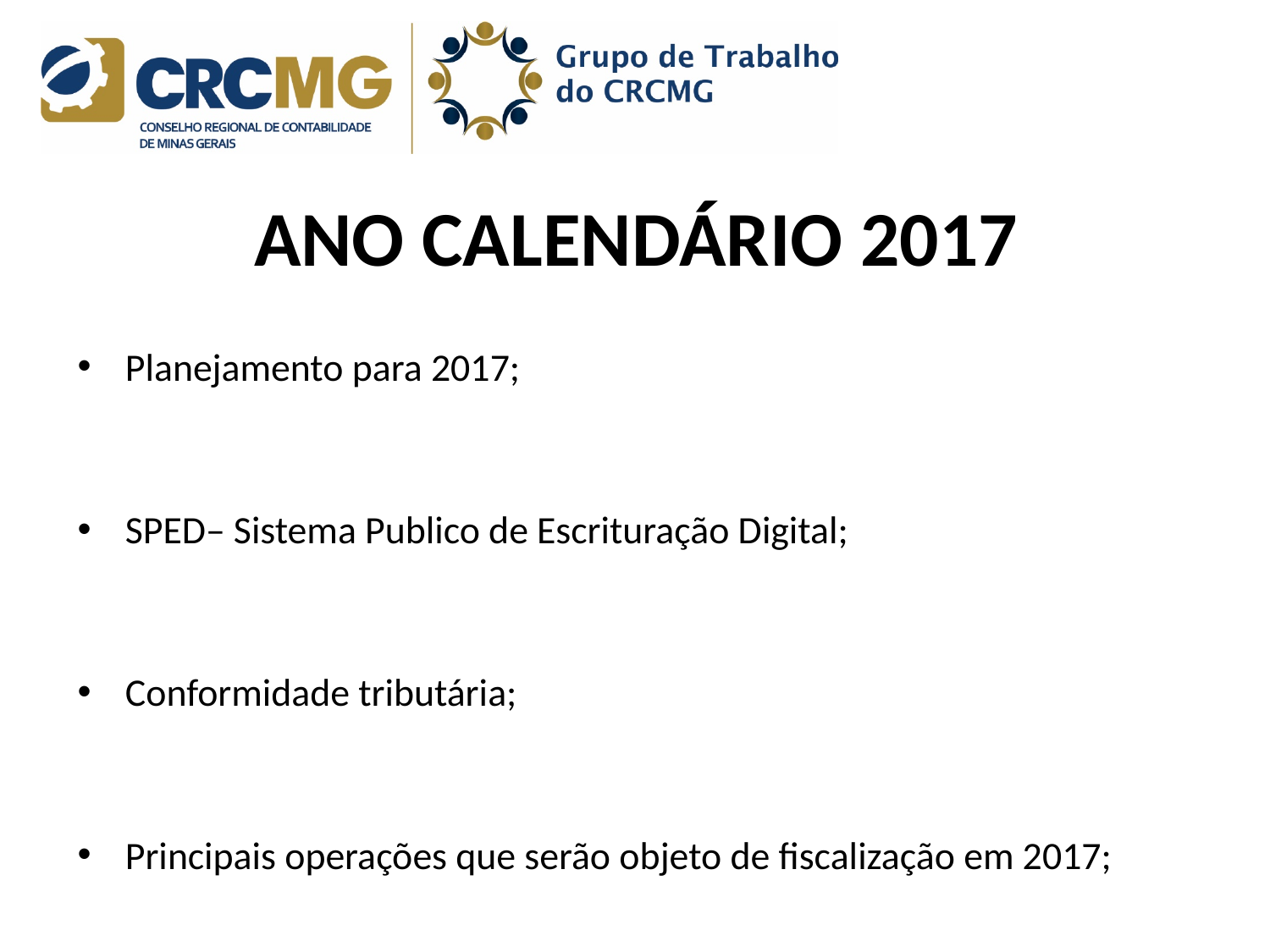

# ANO CALENDÁRIO 2017
Planejamento para 2017;

SPED– Sistema Publico de Escrituração Digital;

Conformidade tributária;

Principais operações que serão objeto de fiscalização em 2017;